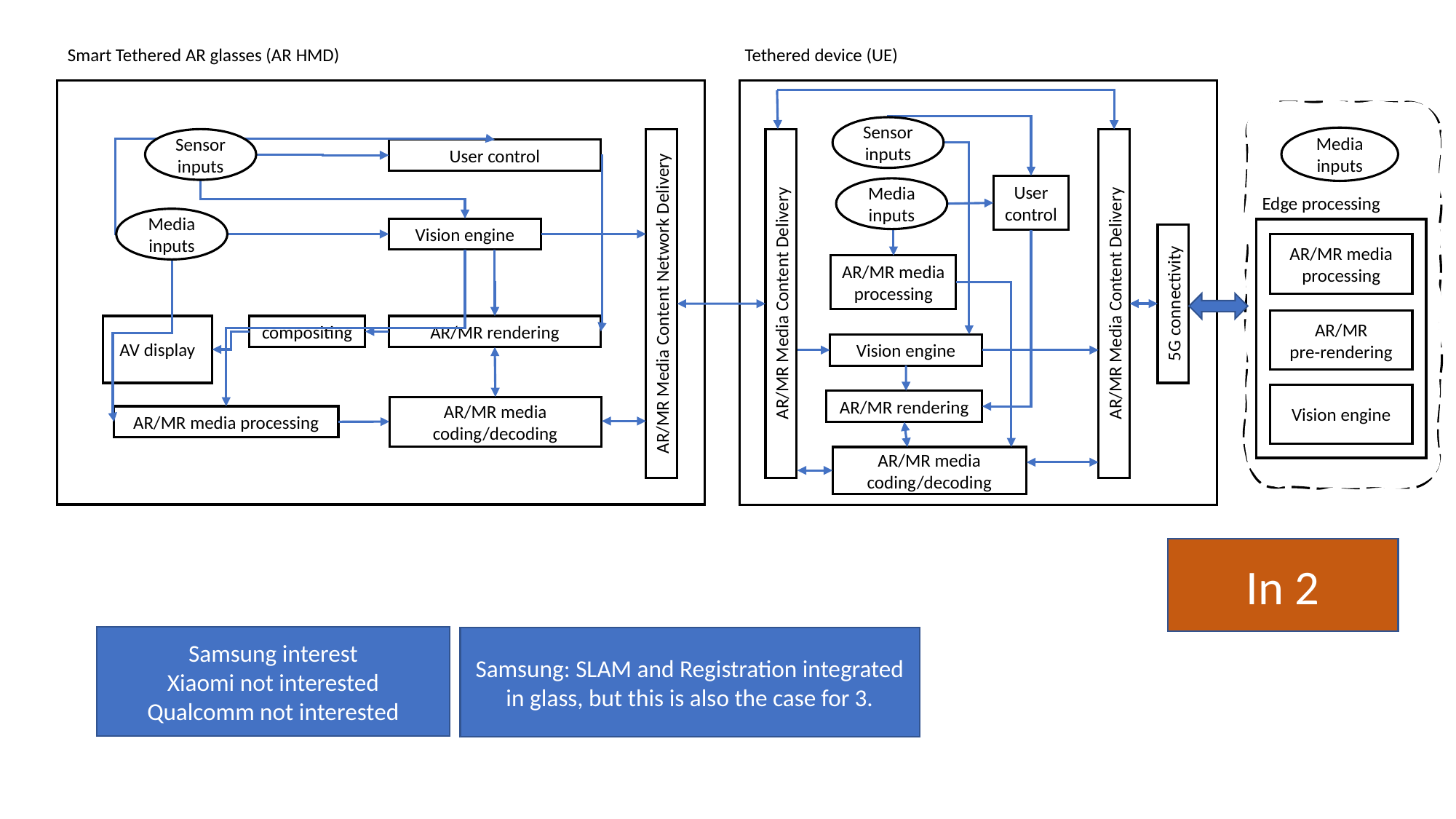

Smart Tethered AR glasses (AR HMD)
Tethered device (UE)

Media inputs
Edge processing

AR/MR media processing
AR/MR
pre-rendering
Vision engine
Sensor inputs
Sensor inputs
User control
User control
Media inputs
Media inputs
Vision engine
AR/MR media processing
AR/MR Media Content Network Delivery
AR/MR Media Content Delivery
5G connectivity
AR/MR Media Content Delivery

AV display
compositing
AR/MR rendering
Vision engine
AR/MR rendering
AR/MR media
coding/decoding
AR/MR media processing
AR/MR media
coding/decoding
In 2
Samsung interest
Xiaomi not interested
Qualcomm not interested
Samsung: SLAM and Registration integrated in glass, but this is also the case for 3.